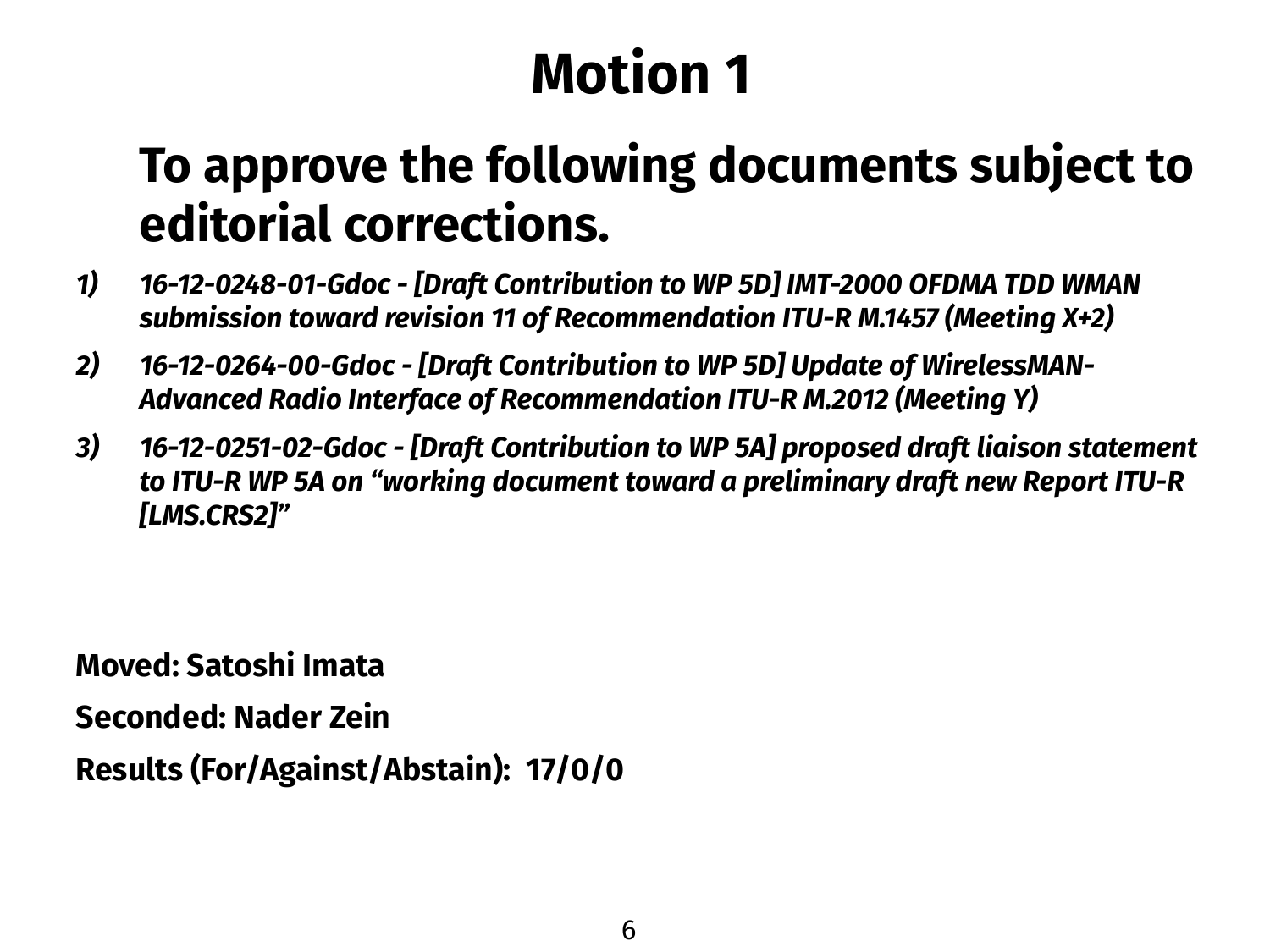

Motion 1
	To approve the following documents subject to editorial corrections.
16-12-0248-01-Gdoc - [Draft Contribution to WP 5D] IMT-2000 OFDMA TDD WMAN submission toward revision 11 of Recommendation ITU-R M.1457 (Meeting X+2)
16-12-0264-00-Gdoc - [Draft Contribution to WP 5D] Update of WirelessMAN-Advanced Radio Interface of Recommendation ITU-R M.2012 (Meeting Y)
16-12-0251-02-Gdoc - [Draft Contribution to WP 5A] proposed draft liaison statement to ITU-R WP 5A on “working document toward a preliminary draft new Report ITU-R [LMS.CRS2]”

Moved: Satoshi Imata
Seconded: Nader Zein
Results (For/Against/Abstain):  17/0/0